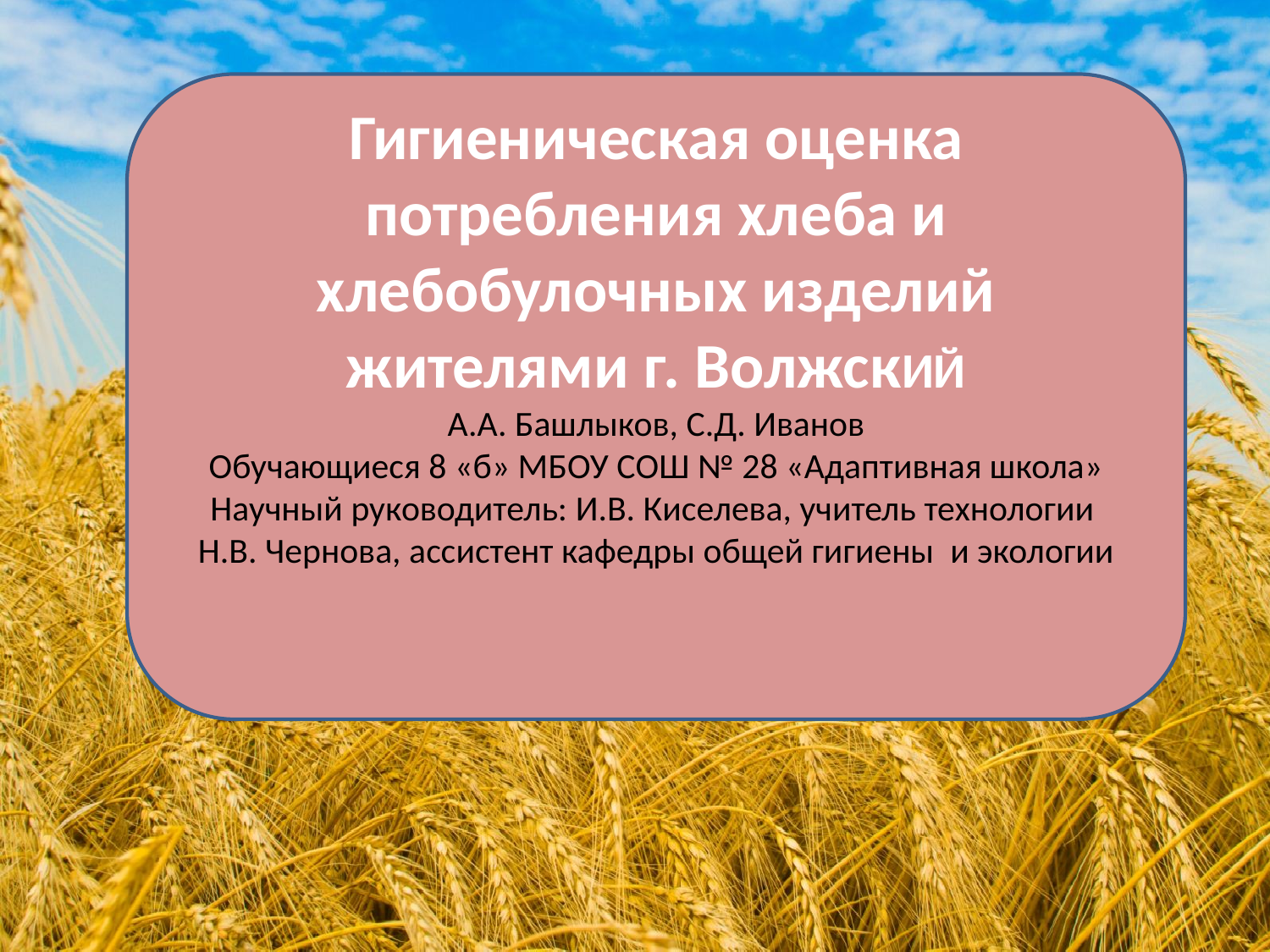

Гигиеническая оценка потребления хлеба и хлебобулочных изделий жителями г. ВолжскИЙ
А.А. Башлыков, С.Д. Иванов
Обучающиеся 8 «б» МБОУ СОШ № 28 «Адаптивная школа»
Научный руководитель: И.В. Киселева, учитель технологии
Н.В. Чернова, ассистент кафедры общей гигиены  и экологии